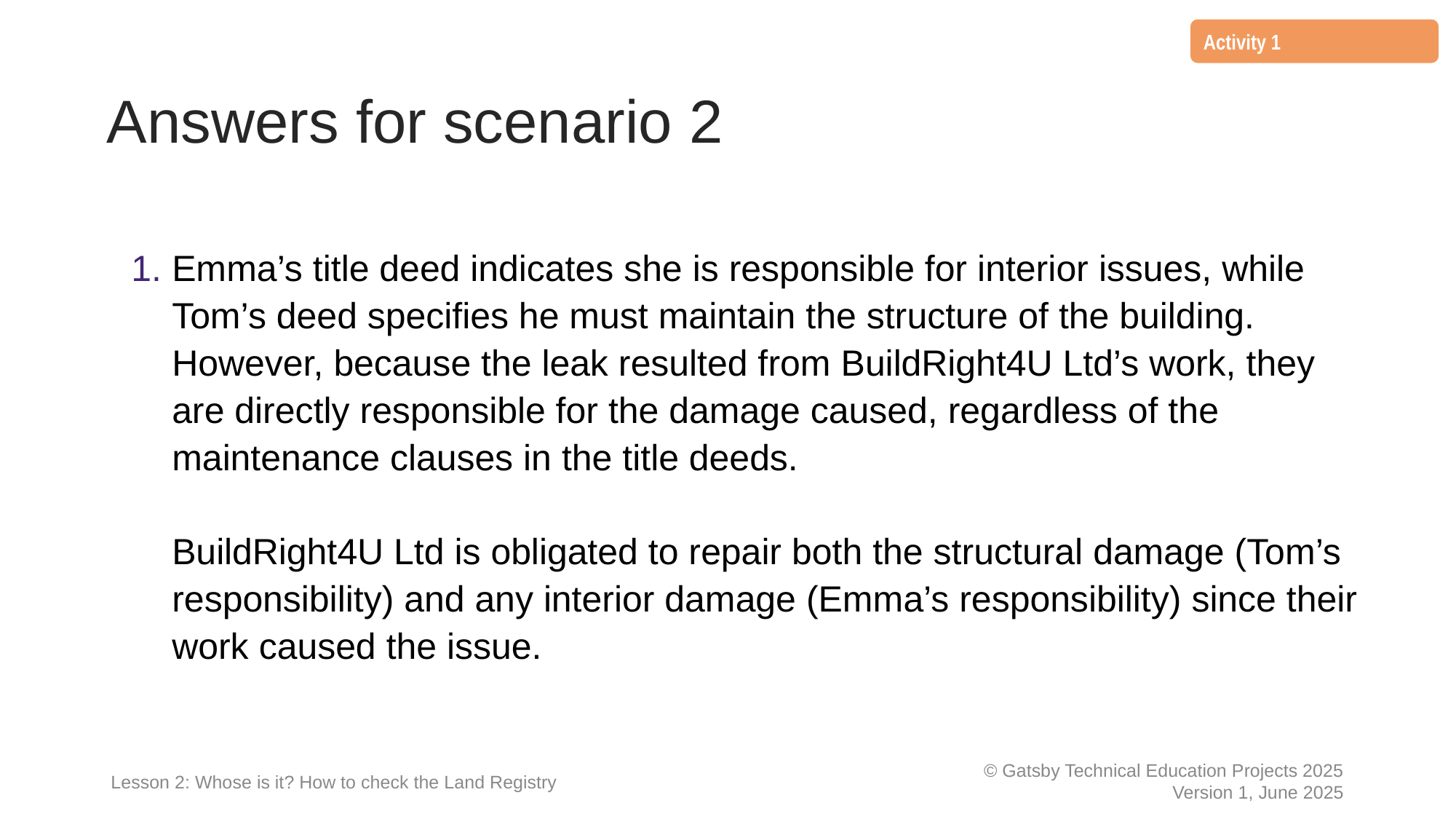

Activity 1
# Answers for scenario 2
Emma’s title deed indicates she is responsible for interior issues, while Tom’s deed specifies he must maintain the structure of the building. However, because the leak resulted from BuildRight4U Ltd’s work, they are directly responsible for the damage caused, regardless of the maintenance clauses in the title deeds.
BuildRight4U Ltd is obligated to repair both the structural damage (Tom’s responsibility) and any interior damage (Emma’s responsibility) since their work caused the issue.

Lesson 2: Whose is it? How to check the Land Registry